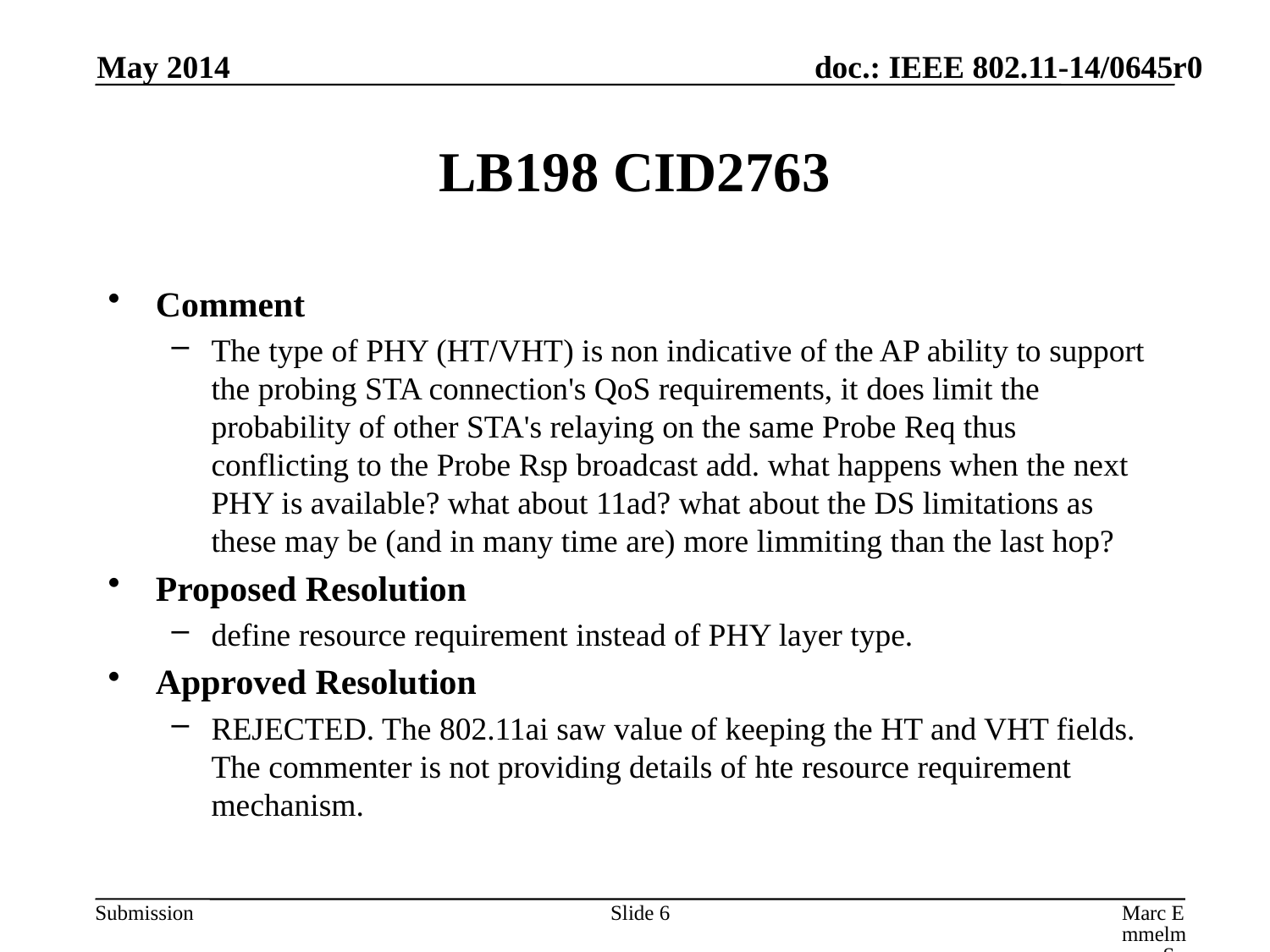

May 2014
# LB198 CID2763
Comment
The type of PHY (HT/VHT) is non indicative of the AP ability to support the probing STA connection's QoS requirements, it does limit the probability of other STA's relaying on the same Probe Req thus conflicting to the Probe Rsp broadcast add. what happens when the next PHY is available? what about 11ad? what about the DS limitations as these may be (and in many time are) more limmiting than the last hop?
Proposed Resolution
define resource requirement instead of PHY layer type.
Approved Resolution
REJECTED. The 802.11ai saw value of keeping the HT and VHT fields. The commenter is not providing details of hte resource requirement mechanism.

Slide 6
Marc Emmelmann, Self